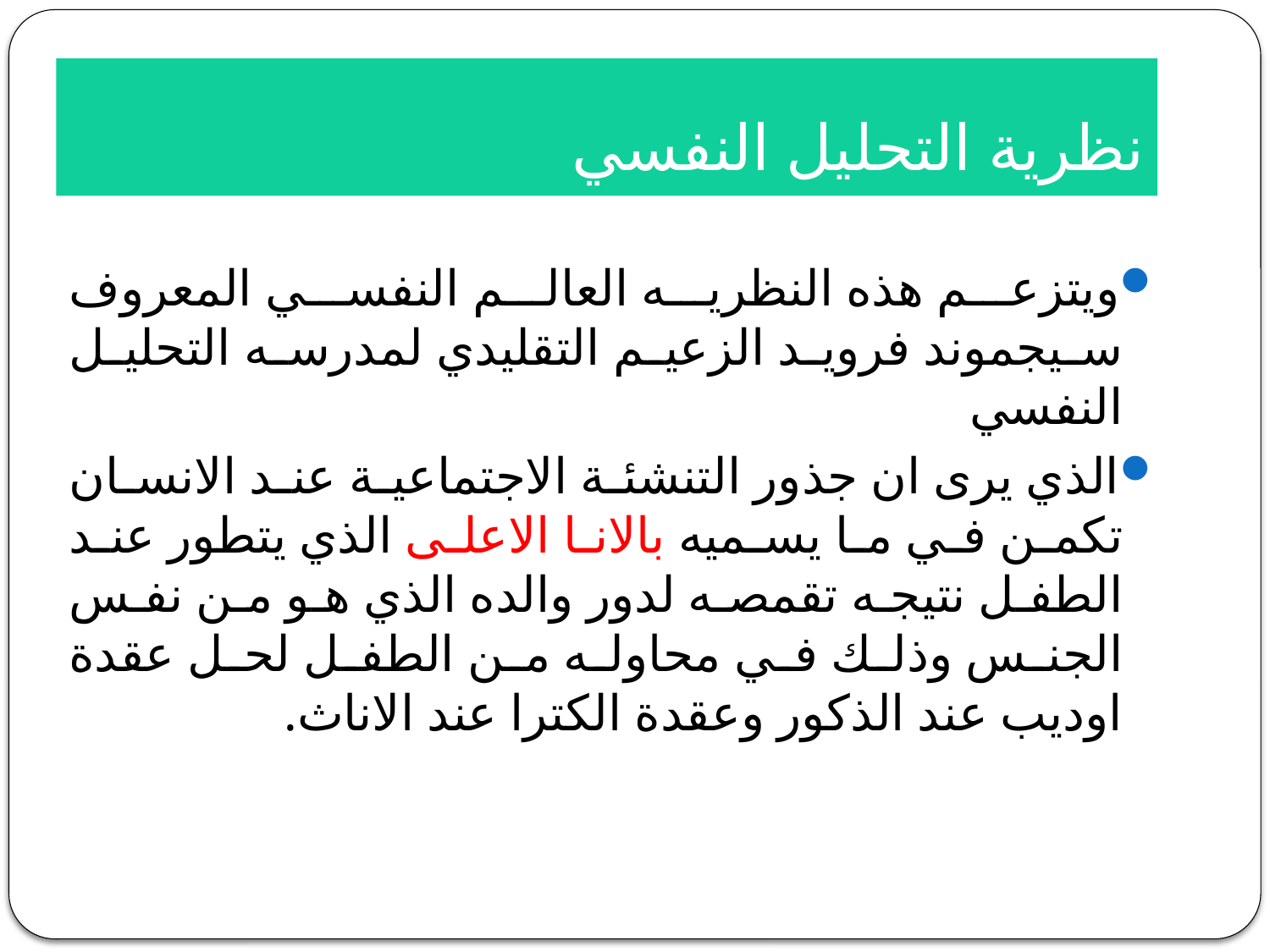

# نظرية التحليل النفسي
ويتزعم هذه النظريه العالم النفسي المعروف سيجموند فرويد الزعيم التقليدي لمدرسه التحليل النفسي
الذي يرى ان جذور التنشئة الاجتماعية عند الانسان تكمن في ما يسميه بالانا الاعلى الذي يتطور عند الطفل نتيجه تقمصه لدور والده الذي هو من نفس الجنس وذلك في محاوله من الطفل لحل عقدة اوديب عند الذكور وعقدة الكترا عند الاناث.